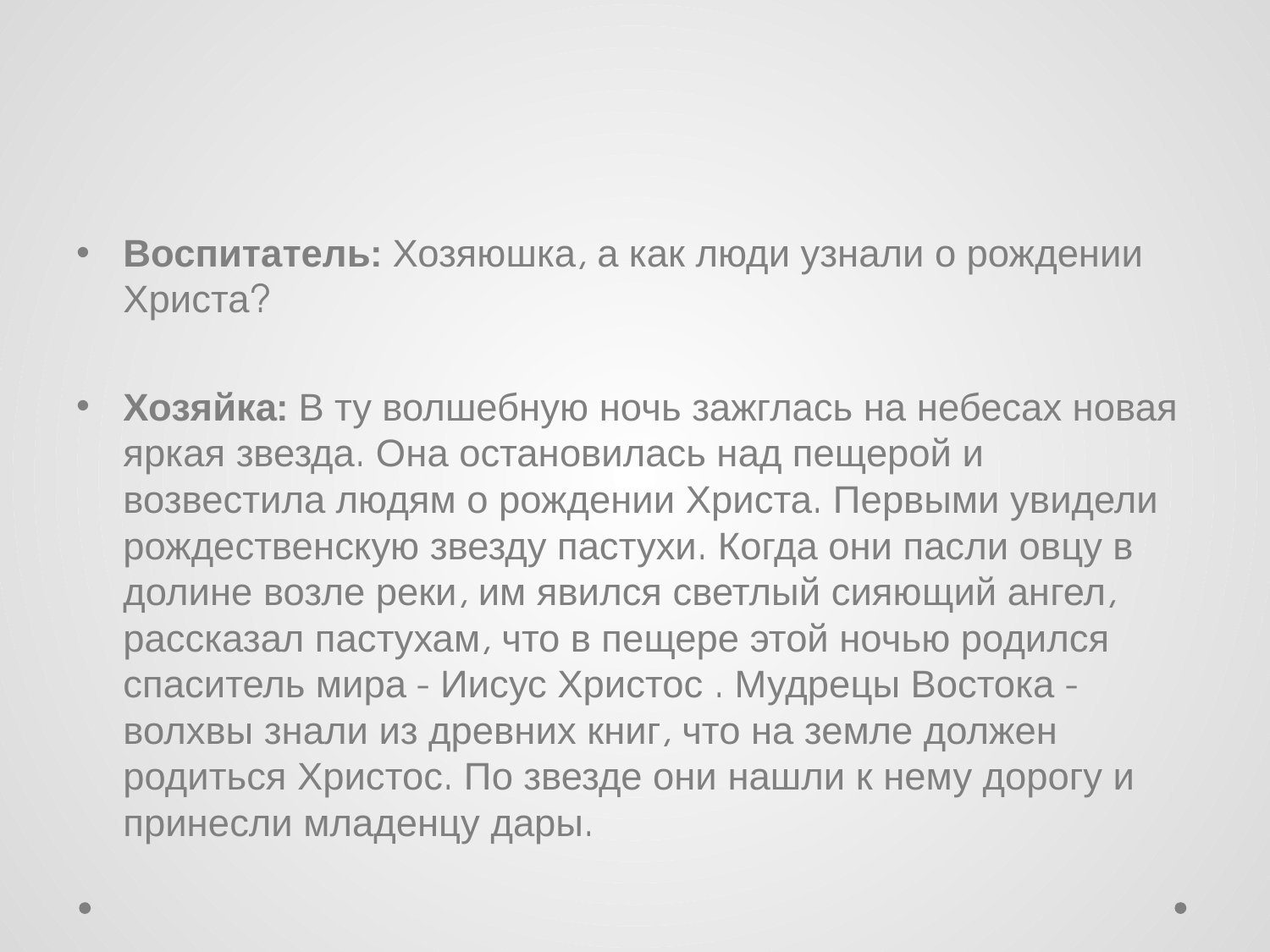

#
Воспитатель: Хозяюшка, а как люди узнали о рождении Христа?

Хозяйка: В ту волшебную ночь зажглась на небесах новая яркая звезда. Она остановилась над пещерой и возвестила людям о рождении Христа. Первыми увидели рождественскую звезду пастухи. Когда они пасли овцу в долине возле реки, им явился светлый сияющий ангел, рассказал пастухам, что в пещере этой ночью родился спаситель мира - Иисус Христос . Мудрецы Востока - волхвы знали из древних книг, что на земле должен родиться Христос. По звезде они нашли к нему дорогу и принесли младенцу дары.